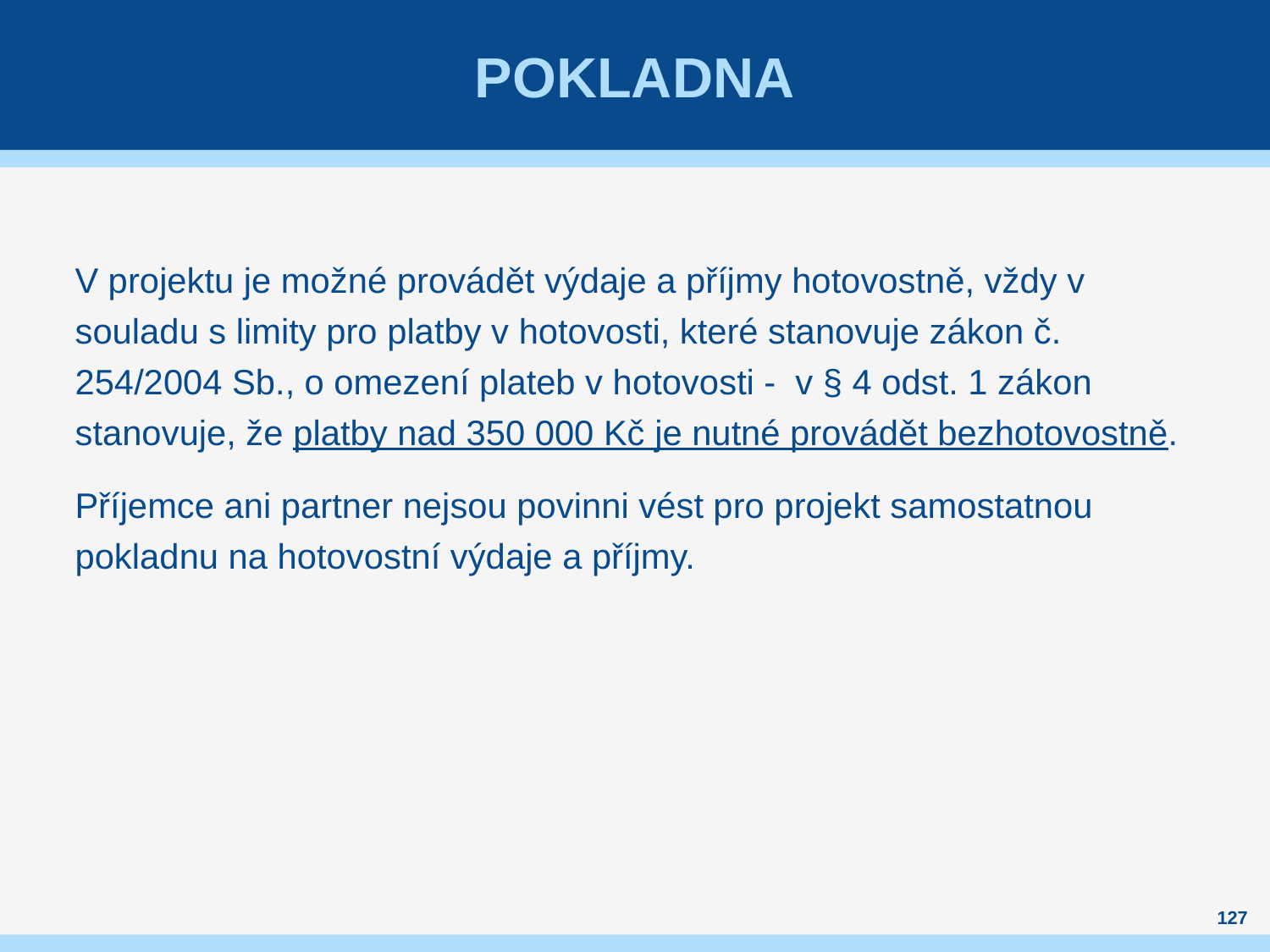

# pokladna
V projektu je možné provádět výdaje a příjmy hotovostně, vždy v souladu s limity pro platby v hotovosti, které stanovuje zákon č. 254/2004 Sb., o omezení plateb v hotovosti -  v § 4 odst. 1 zákon stanovuje, že platby nad 350 000 Kč je nutné provádět bezhotovostně.
Příjemce ani partner nejsou povinni vést pro projekt samostatnou pokladnu na hotovostní výdaje a příjmy.
127